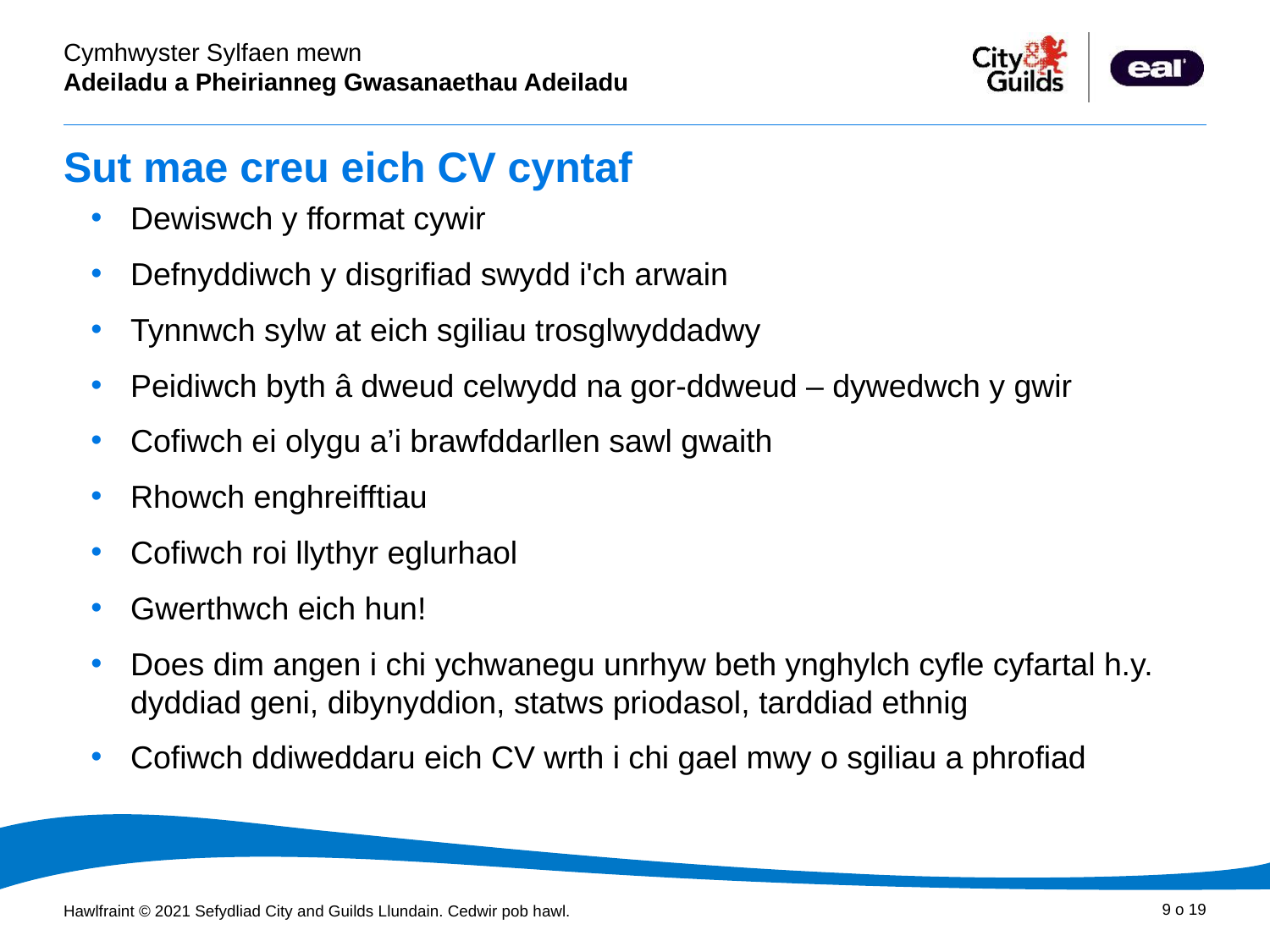

Sut mae creu eich CV cyntaf
Dewiswch y fformat cywir
Defnyddiwch y disgrifiad swydd i'ch arwain
Tynnwch sylw at eich sgiliau trosglwyddadwy
Peidiwch byth â dweud celwydd na gor-ddweud – dywedwch y gwir
Cofiwch ei olygu a’i brawfddarllen sawl gwaith
Rhowch enghreifftiau
Cofiwch roi llythyr eglurhaol
Gwerthwch eich hun!
Does dim angen i chi ychwanegu unrhyw beth ynghylch cyfle cyfartal h.y. dyddiad geni, dibynyddion, statws priodasol, tarddiad ethnig
Cofiwch ddiweddaru eich CV wrth i chi gael mwy o sgiliau a phrofiad